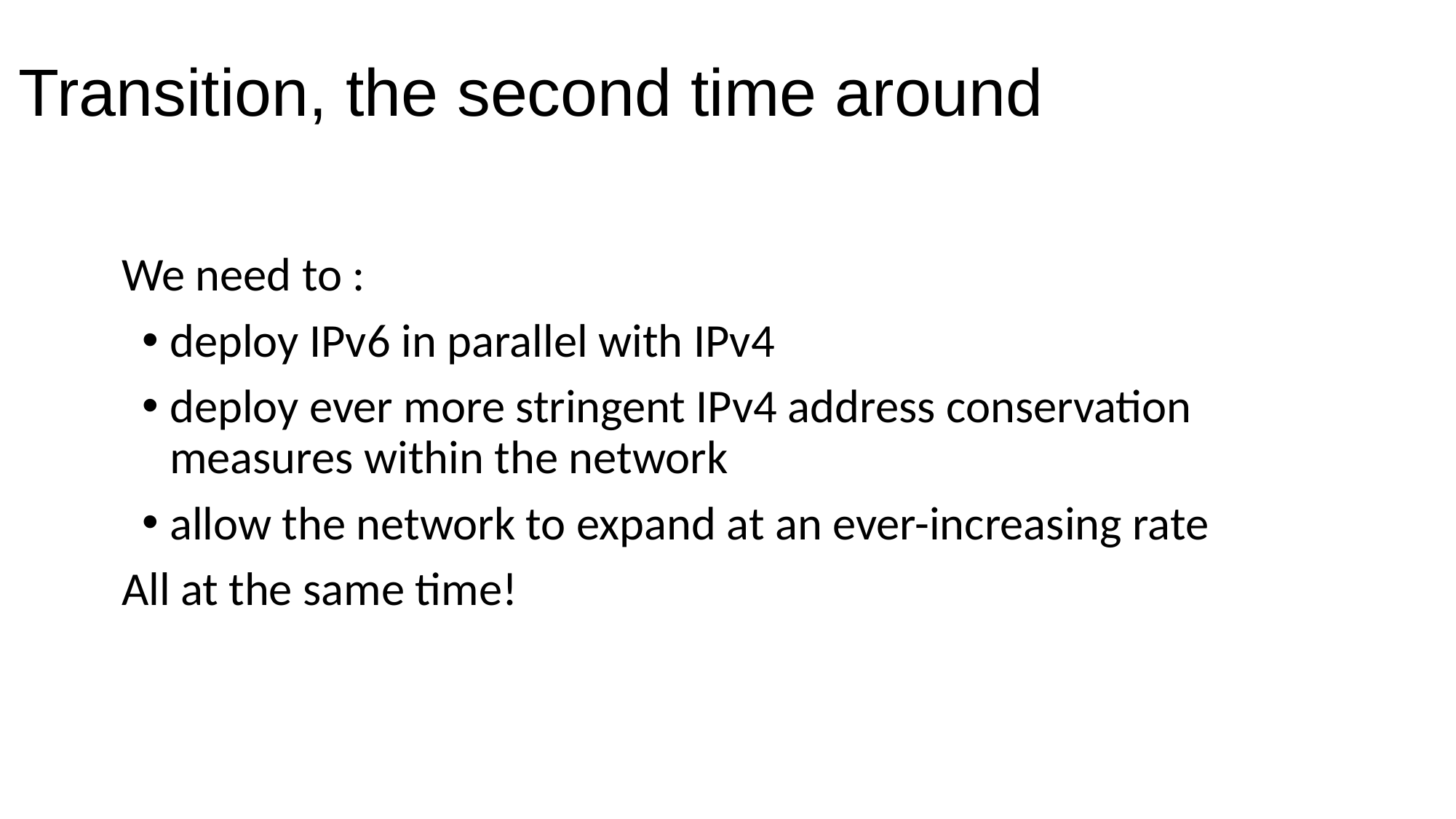

# Transition, the second time around

We need to :
deploy IPv6 in parallel with IPv4
deploy ever more stringent IPv4 address conservation measures within the network
allow the network to expand at an ever-increasing rate
All at the same time!